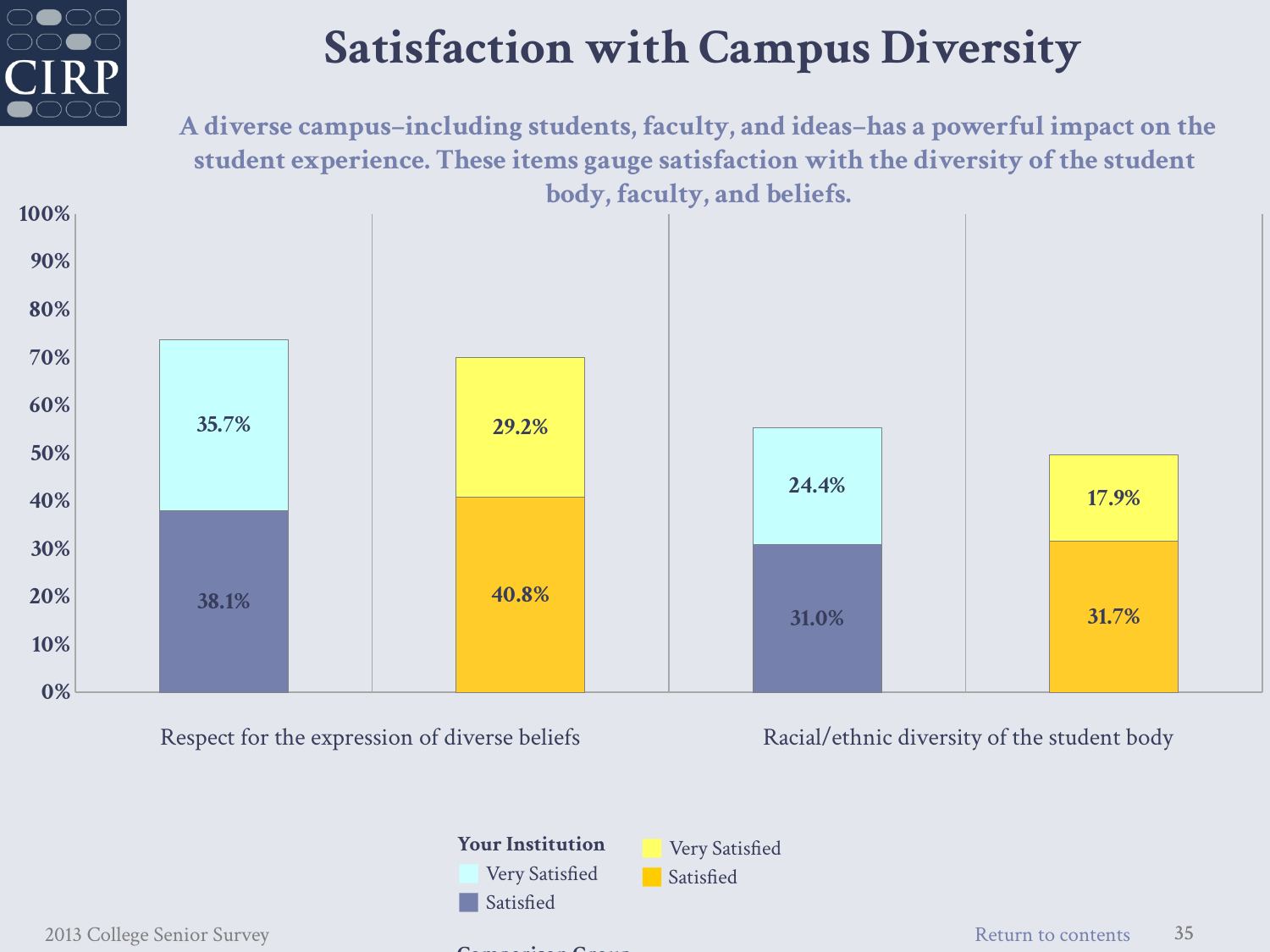

Satisfaction with Campus Diversity
A diverse campus–including students, faculty, and ideas–has a powerful impact on the student experience. These items gauge satisfaction with the diversity of the student
body, faculty, and beliefs.

### Chart

| Category | satisfied | very satisfied |
|---|---|---|
| Respect for the expression of diverse beliefs | 0.381 | 0.357 |
| comp | 0.408 | 0.292 |
| Racial/ethnic diversity of the student body | 0.31 | 0.244 |
| comp | 0.317 | 0.179 |
Respect for the expression of diverse beliefs
Racial/ethnic diversity of the student body
Your Institution
■ Very Satisfied
■ Satisfied

Comparison Group
■ Very Satisfied
■ Satisfied

2013 College Senior Survey
35
35